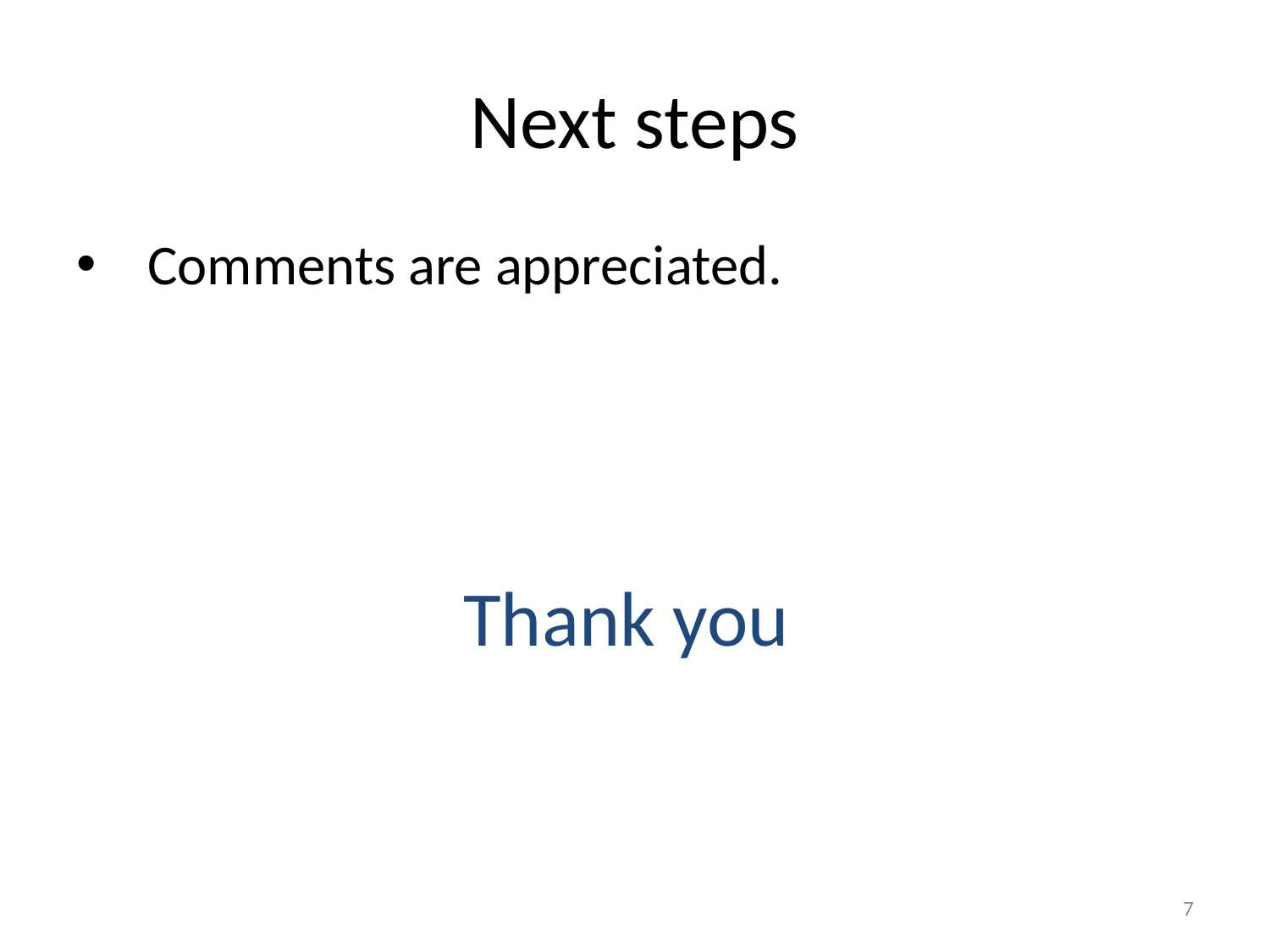

# Next steps
Comments are appreciated.
Thank you
7